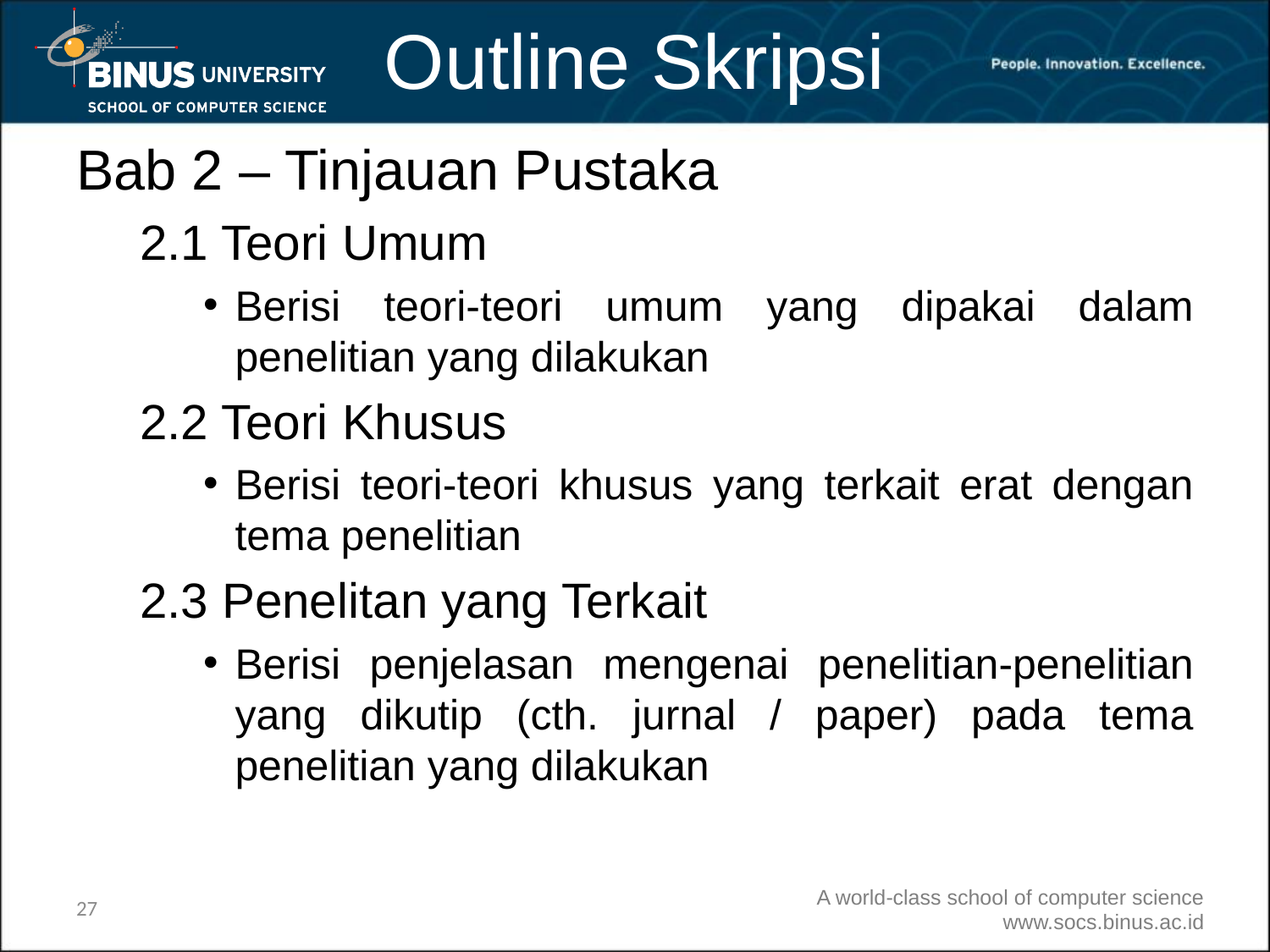

# Outline Skripsi
Bab 2 – Tinjauan Pustaka
2.1 Teori Umum
Berisi teori-teori umum yang dipakai dalam penelitian yang dilakukan
2.2 Teori Khusus
Berisi teori-teori khusus yang terkait erat dengan tema penelitian
2.3 Penelitan yang Terkait
Berisi penjelasan mengenai penelitian-penelitian yang dikutip (cth. jurnal / paper) pada tema penelitian yang dilakukan
27